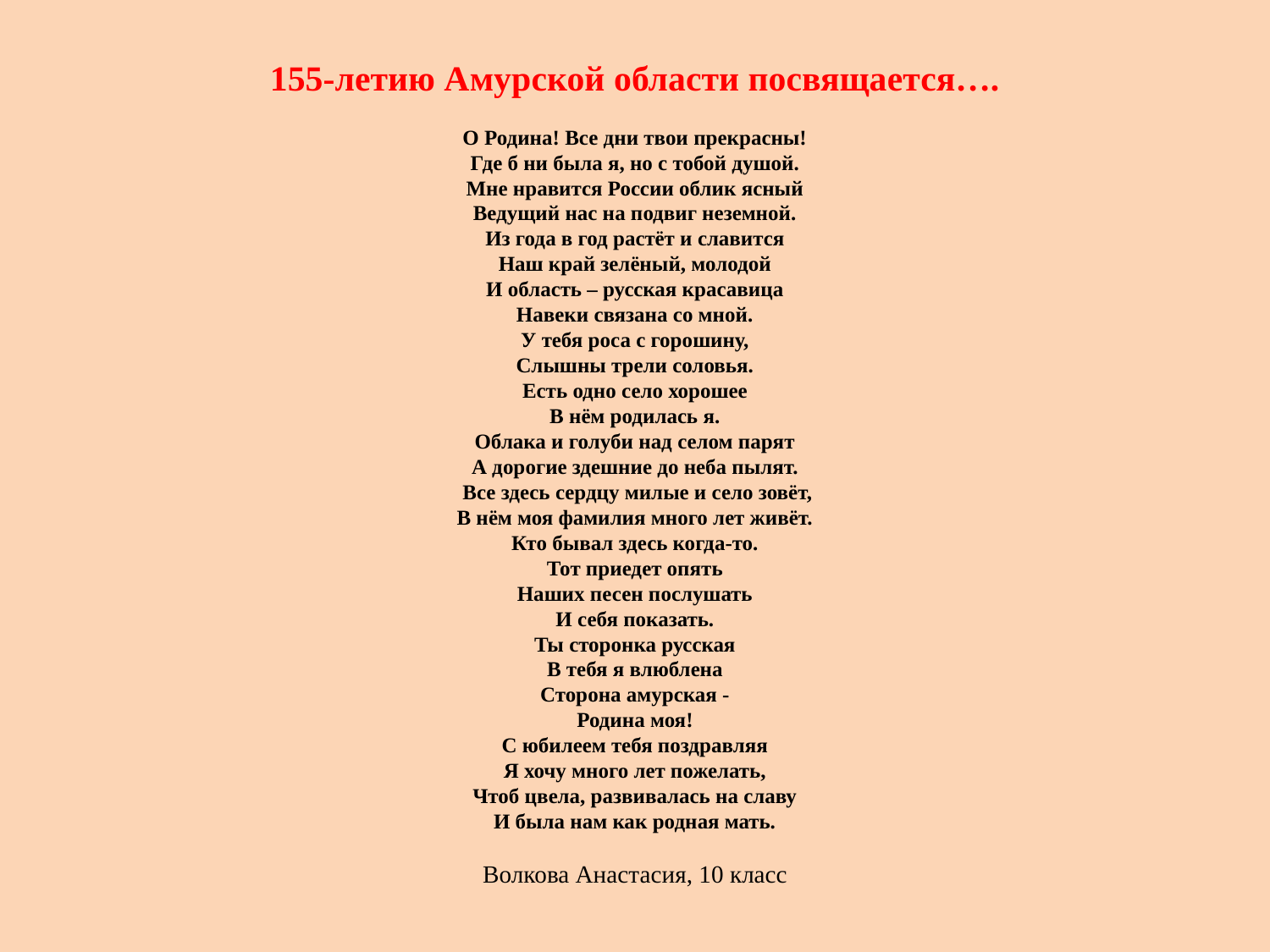

# 155-летию Амурской области посвящается…. О Родина! Все дни твои прекрасны! Где б ни была я, но с тобой душой. Мне нравится России облик ясный Ведущий нас на подвиг неземной. Из года в год растёт и славится Наш край зелёный, молодой И область – русская красавица Навеки связана со мной. У тебя роса с горошину, Слышны трели соловья. Есть одно село хорошее В нём родилась я. Облака и голуби над селом парят А дорогие здешние до неба пылят.  Все здесь сердцу милые и село зовёт, В нём моя фамилия много лет живёт. Кто бывал здесь когда-то. Тот приедет опять Наших песен послушать И себя показать. Ты сторонка русская В тебя я влюблена Сторона амурская - Родина моя! С юбилеем тебя поздравляя Я хочу много лет пожелать, Чтоб цвела, развивалась на славу И была нам как родная мать. Волкова Анастасия, 10 класс